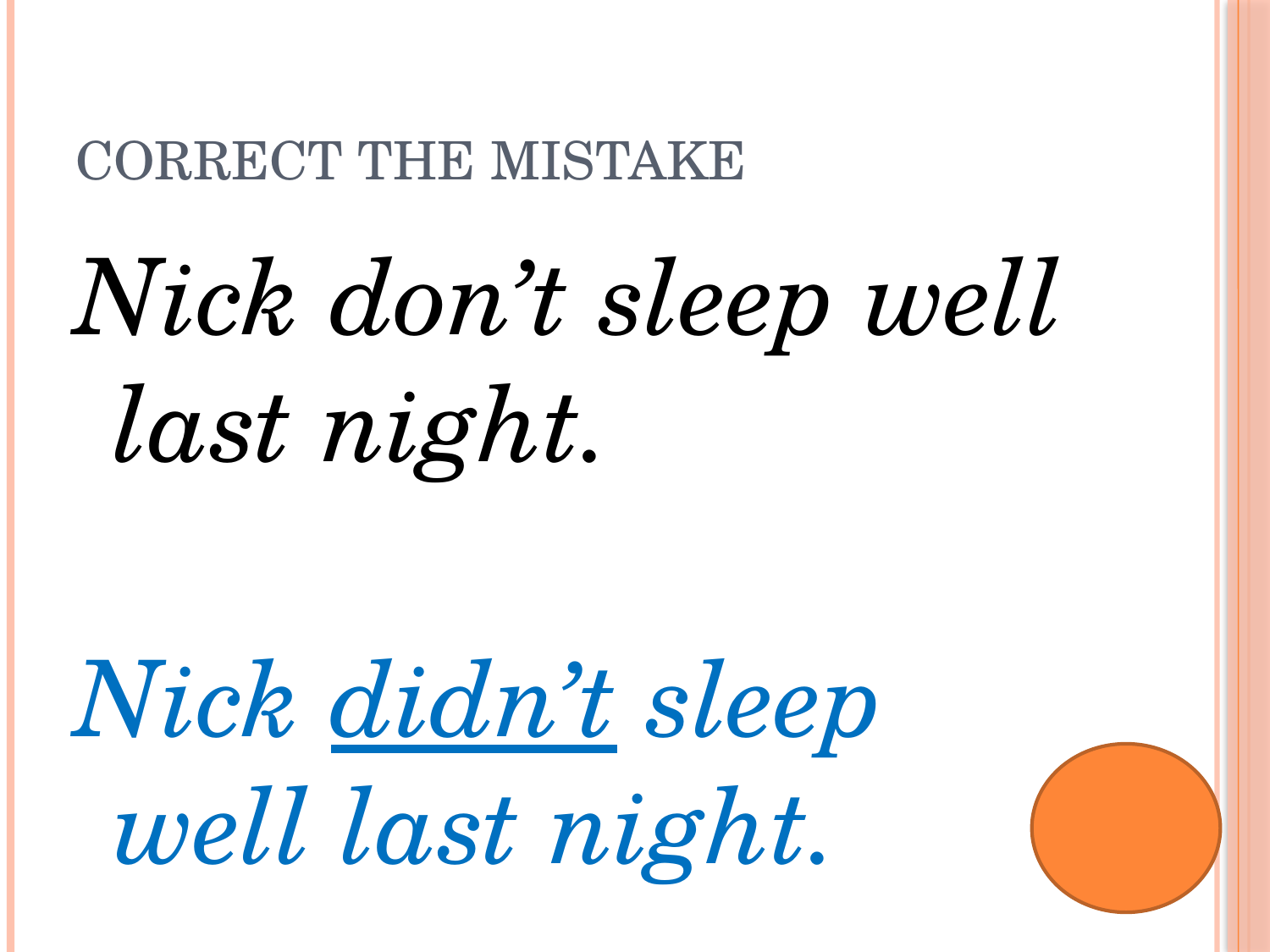

# Correct the mistake
Nick don’t sleep well last night.

Nick didn’t sleep well last night.